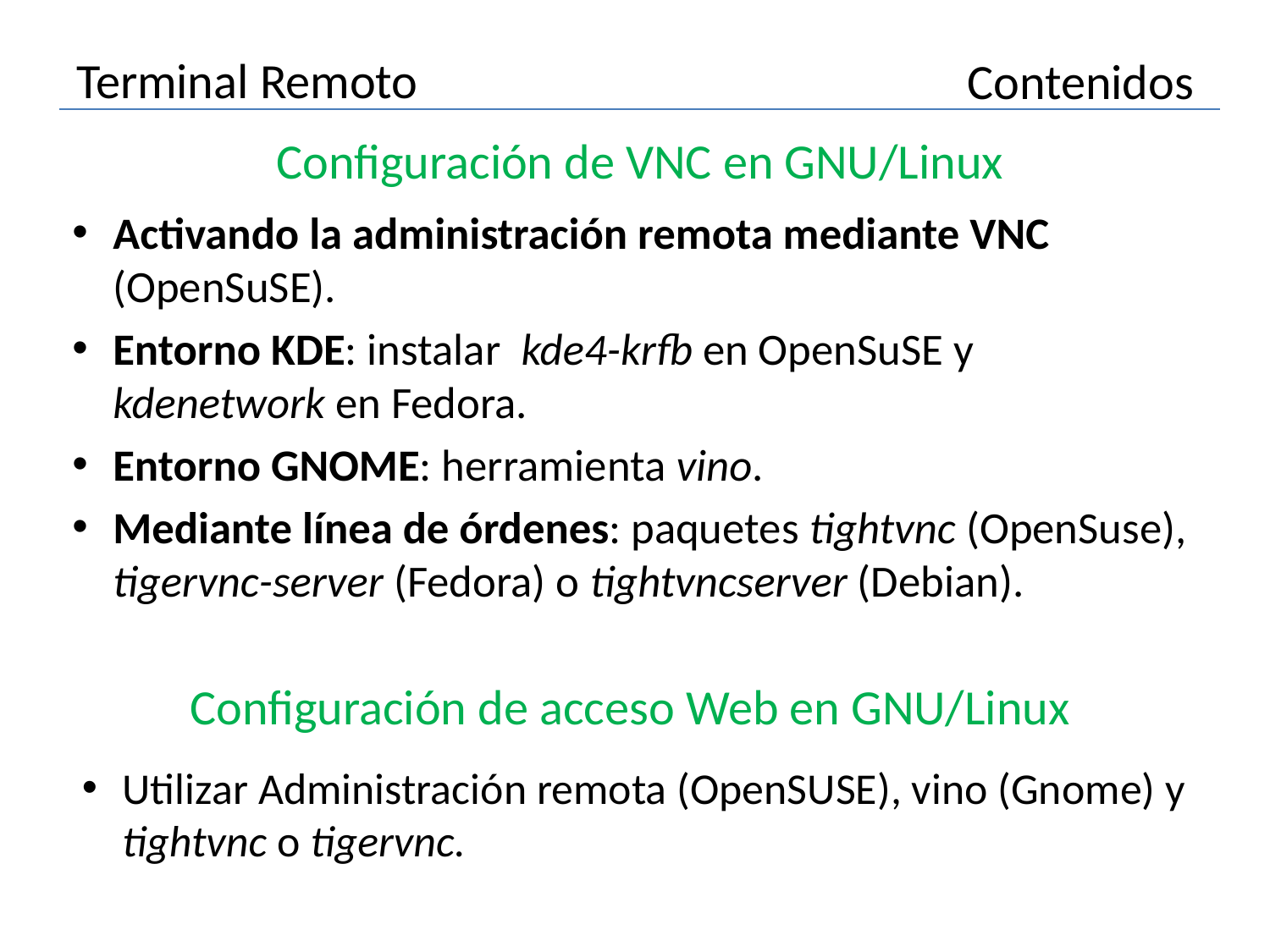

# Terminal Remoto
Contenidos
Configuración de VNC en GNU/Linux
Activando la administración remota mediante VNC (OpenSuSE).
Entorno KDE: instalar  kde4-krfb en OpenSuSE y kdenetwork en Fedora.
Entorno GNOME: herramienta vino.
Mediante línea de órdenes: paquetes tightvnc (OpenSuse), tigervnc-server (Fedora) o tightvncserver (Debian).

Configuración de acceso Web en GNU/Linux
Utilizar Administración remota (OpenSUSE), vino (Gnome) y tightvnc o tigervnc.